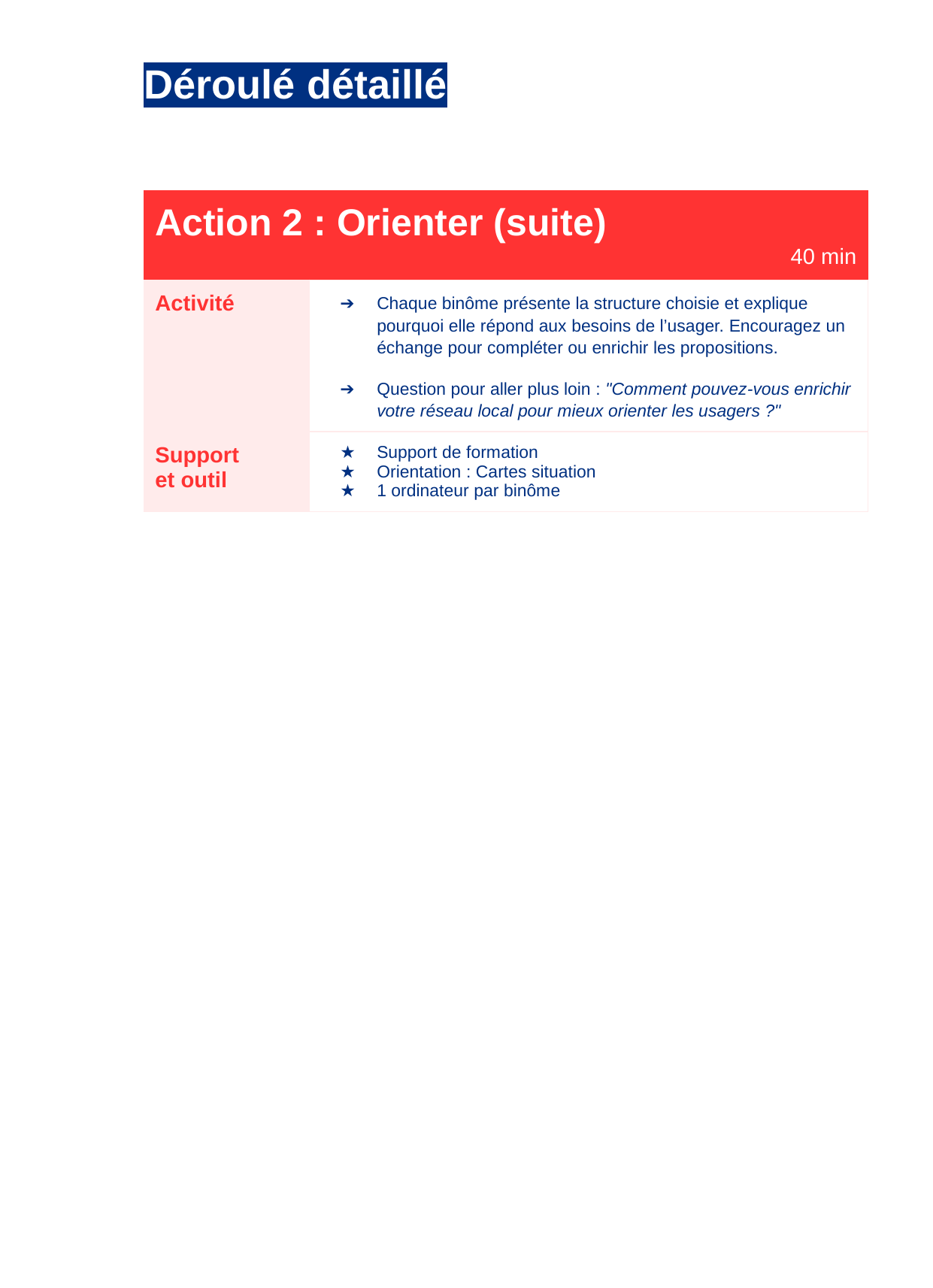

Déroulé détaillé
| Action 2 : Orienter (suite) 40 min |  |
| --- | --- |
| Activité | Chaque binôme présente la structure choisie et explique pourquoi elle répond aux besoins de l’usager. Encouragez un échange pour compléter ou enrichir les propositions. Question pour aller plus loin : "Comment pouvez-vous enrichir votre réseau local pour mieux orienter les usagers ?" |
| Support et outil | Support de formation Orientation : Cartes situation 1 ordinateur par binôme |